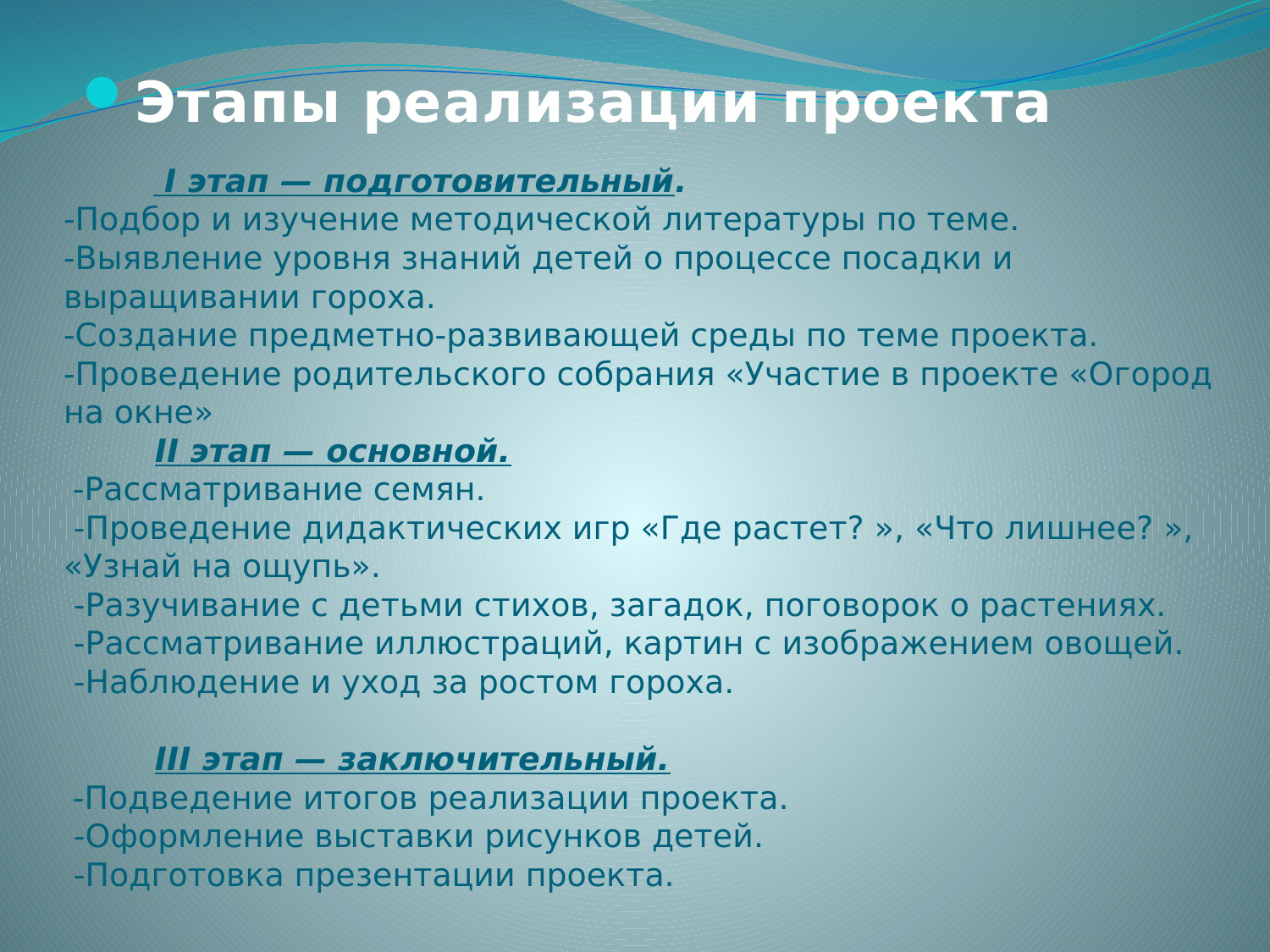

Этапы реализации проекта
# I этап — подготовительный. -Подбор и изучение методической литературы по теме. -Выявление уровня знаний детей о процессе посадки и выращивании гороха. -Создание предметно-развивающей среды по теме проекта. -Проведение родительского собрания «Участие в проекте «Огород на окне» II этап — основной. -Рассматривание семян. -Проведение дидактических игр «Где растет? », «Что лишнее? », «Узнай на ощупь». -Разучивание с детьми стихов, загадок, поговорок о растениях. -Рассматривание иллюстраций, картин с изображением овощей. -Наблюдение и уход за ростом гороха. III этап — заключительный. -Подведение итогов реализации проекта. -Оформление выставки рисунков детей. -Подготовка презентации проекта.